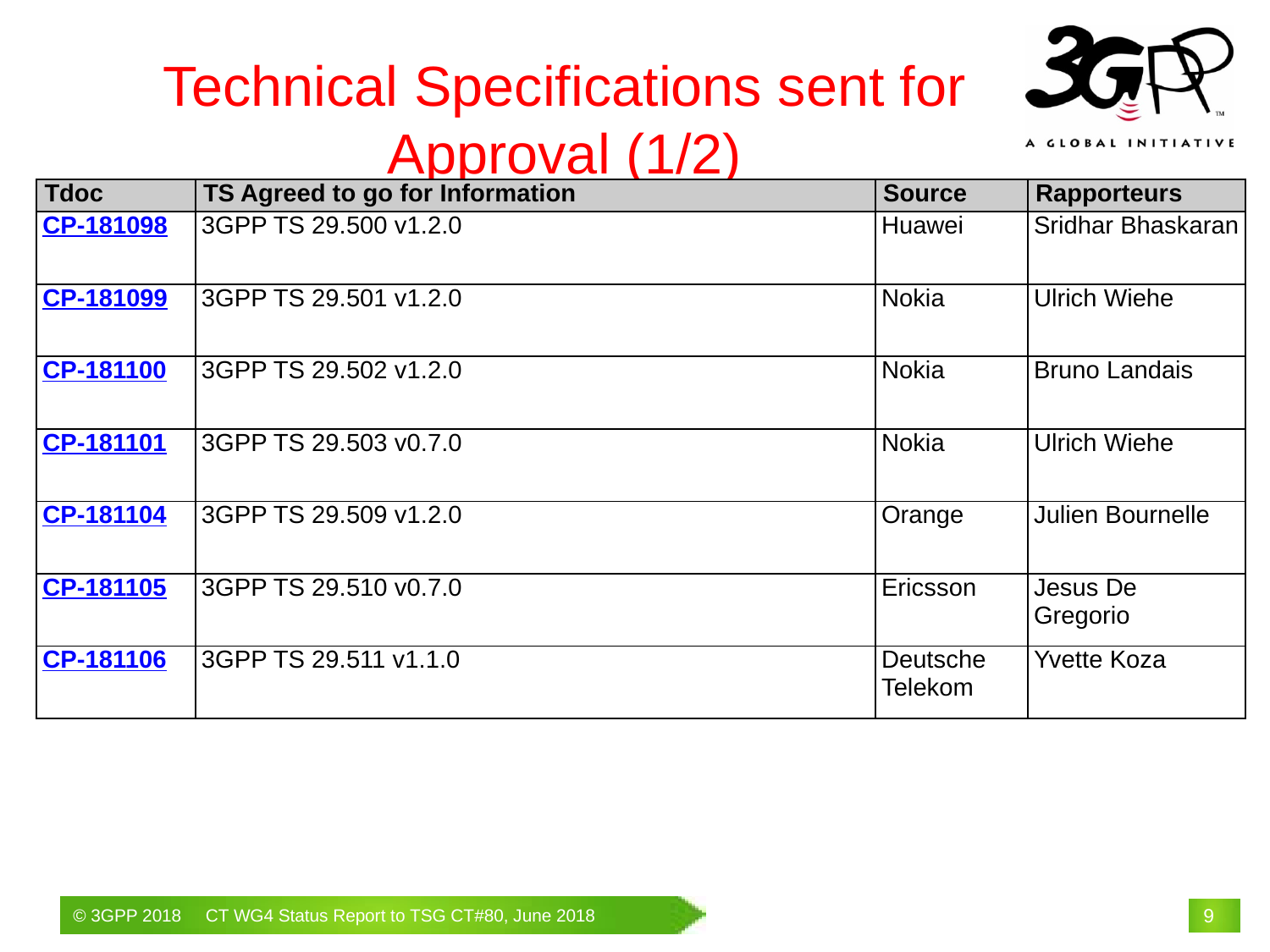

# Technical Specifications sent for Approval (1/2)
| Tdoc | TS Agreed to go for Information | Source | Rapporteurs |
| --- | --- | --- | --- |
| CP-181098 | 3GPP TS 29.500 v1.2.0 | Huawei | Sridhar Bhaskaran |
| CP-181099 | 3GPP TS 29.501 v1.2.0 | Nokia | Ulrich Wiehe |
| CP-181100 | 3GPP TS 29.502 v1.2.0 | Nokia | Bruno Landais |
| CP-181101 | 3GPP TS 29.503 v0.7.0 | Nokia | Ulrich Wiehe |
| CP-181104 | 3GPP TS 29.509 v1.2.0 | Orange | Julien Bournelle |
| CP-181105 | 3GPP TS 29.510 v0.7.0 | Ericsson | Jesus De Gregorio |
| CP-181106 | 3GPP TS 29.511 v1.1.0 | Deutsche Telekom | Yvette Koza |